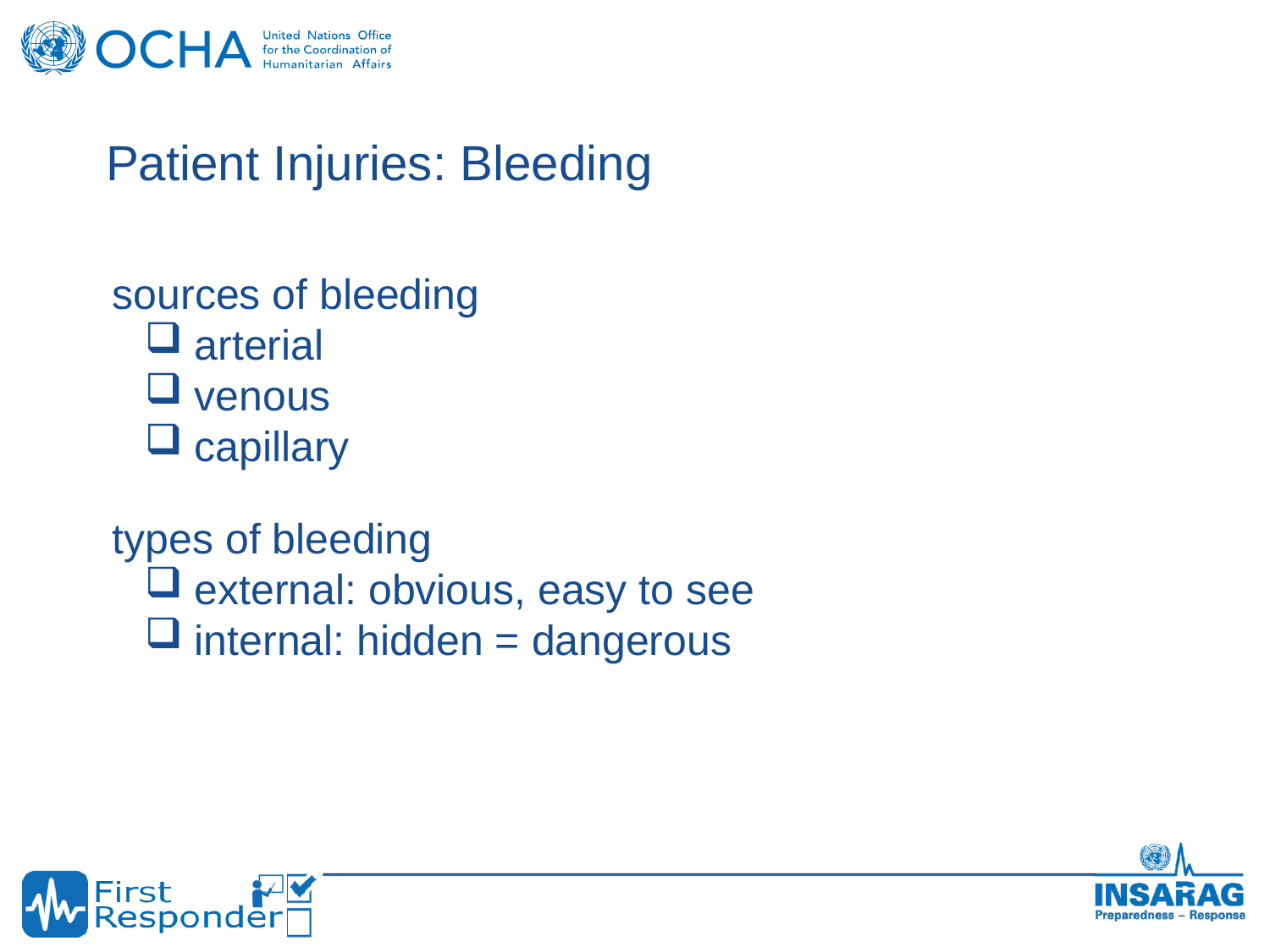

Patient Injuries: Bleeding
sources of bleeding
arterial
venous
capillary
types of bleeding
external: obvious, easy to see
internal: hidden = dangerous